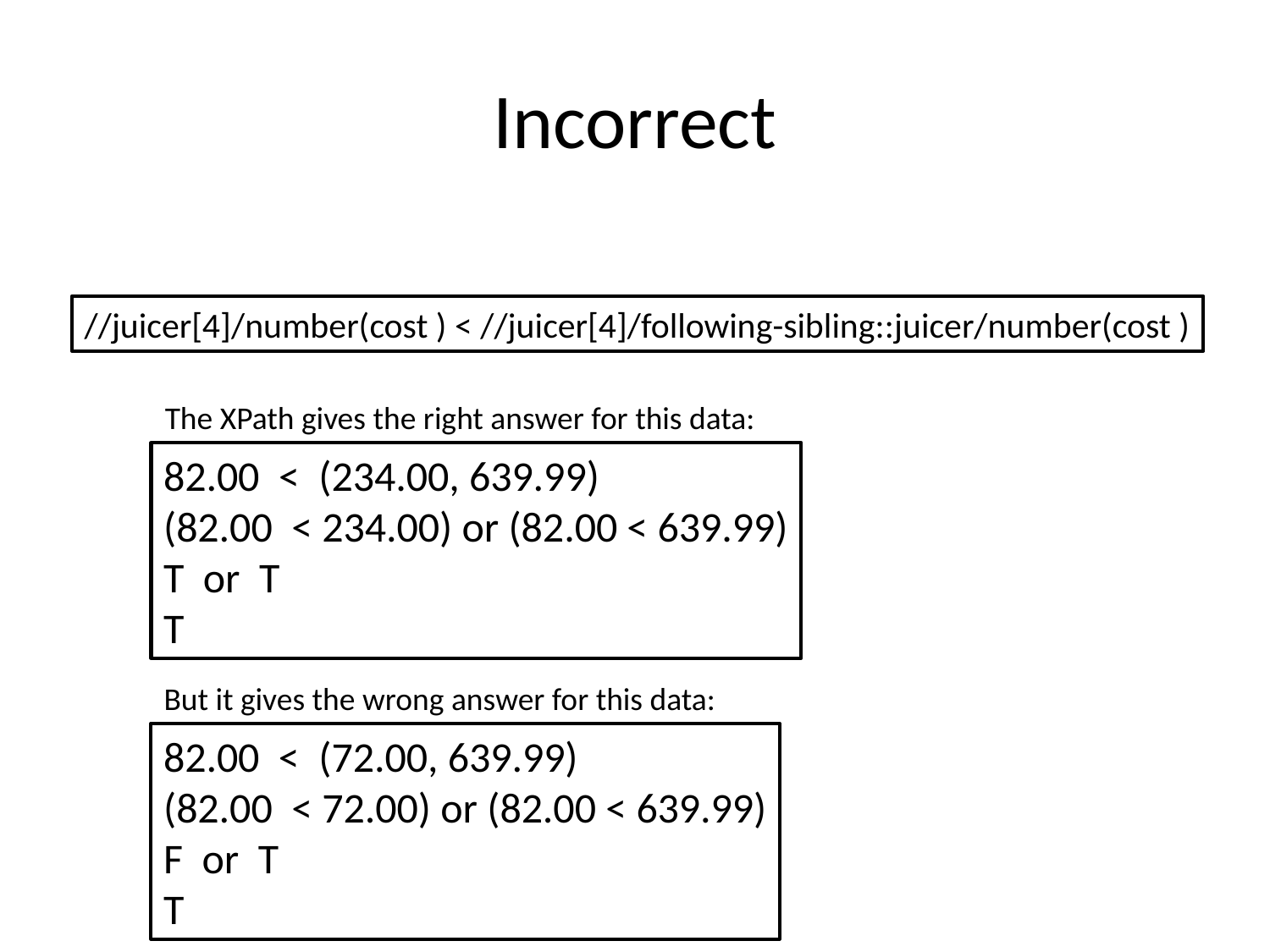

# Incorrect
//juicer[4]/number(cost ) < //juicer[4]/following-sibling::juicer/number(cost )
The XPath gives the right answer for this data:
82.00  <  (234.00, 639.99)
(82.00  < 234.00) or (82.00 < 639.99)
T  or  T
T
But it gives the wrong answer for this data:
82.00  <  (72.00, 639.99)
(82.00  < 72.00) or (82.00 < 639.99)
F  or  T
T